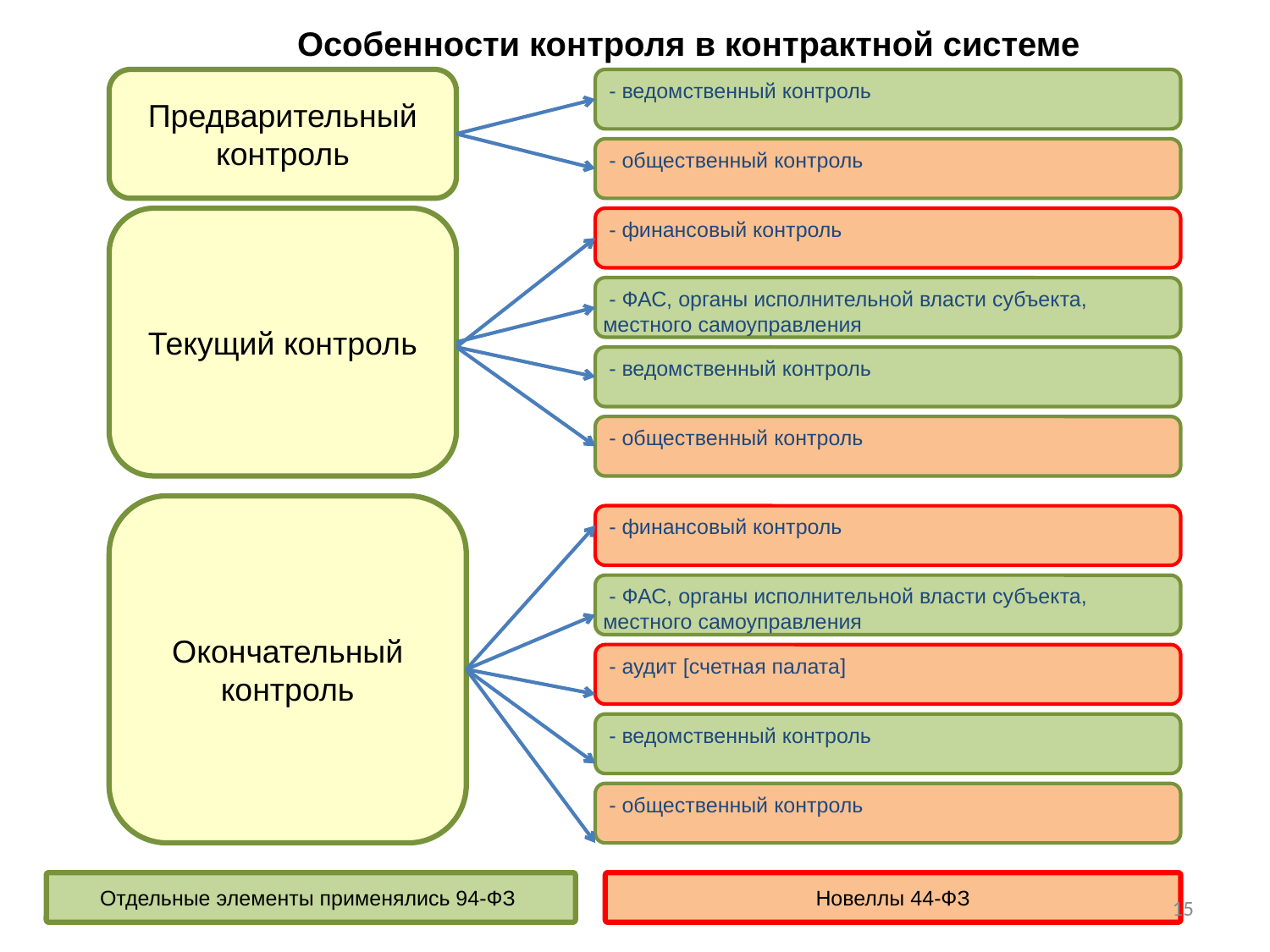

Особенности контроля в контрактной системе
Предварительный контроль
 - ведомственный контроль
 - общественный контроль
Текущий контроль
 - финансовый контроль
 - ФАС, органы исполнительной власти субъекта, местного самоуправления
 - ведомственный контроль
 - общественный контроль
Окончательный контроль
 - финансовый контроль
 - ФАС, органы исполнительной власти субъекта, местного самоуправления
 - аудит [счетная палата]
 - ведомственный контроль
 - общественный контроль
Отдельные элементы применялись 94-ФЗ
Новеллы 44-ФЗ
15